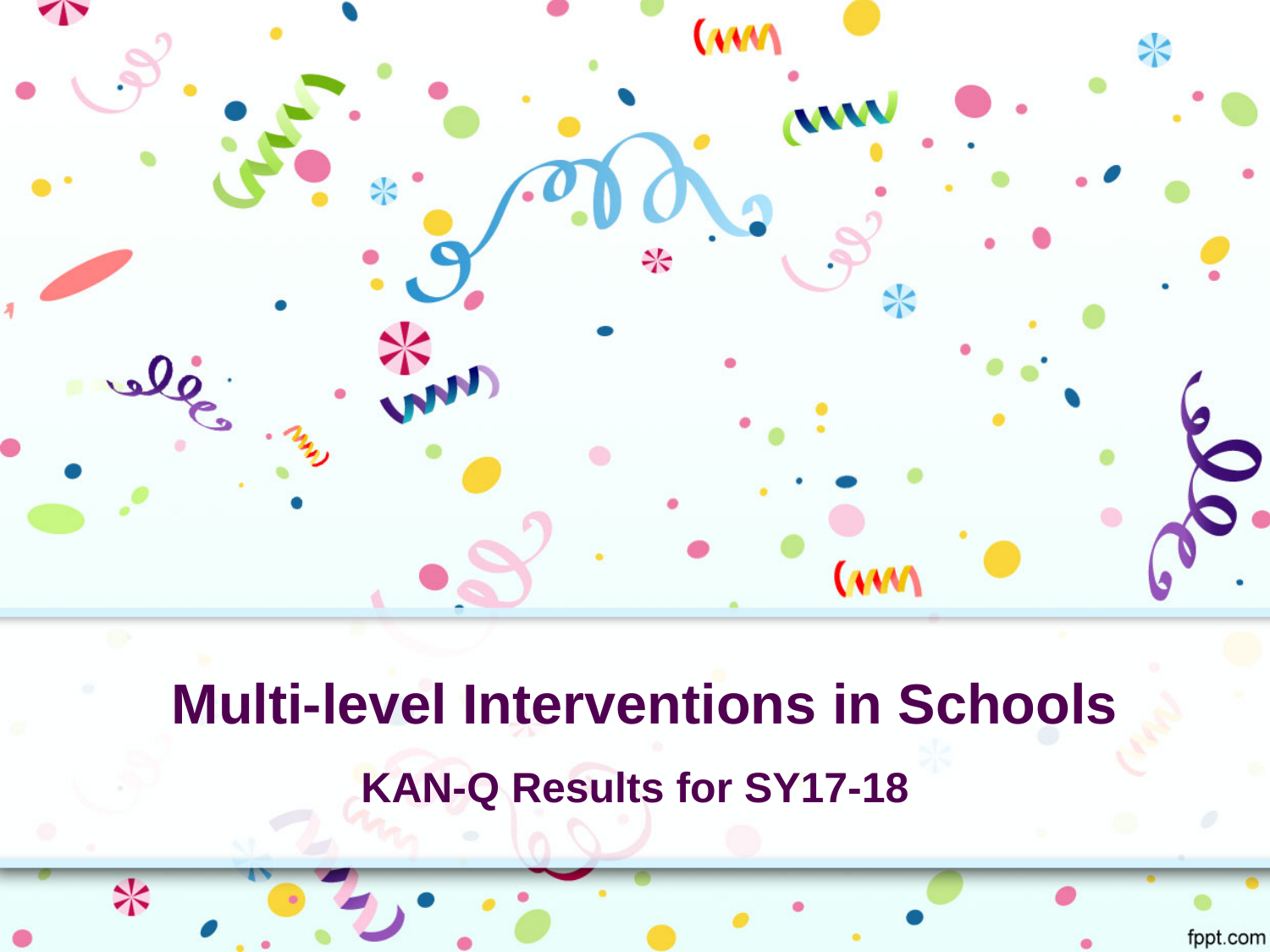

# Multi-level Interventions in Schools
KAN-Q Results for SY17-18